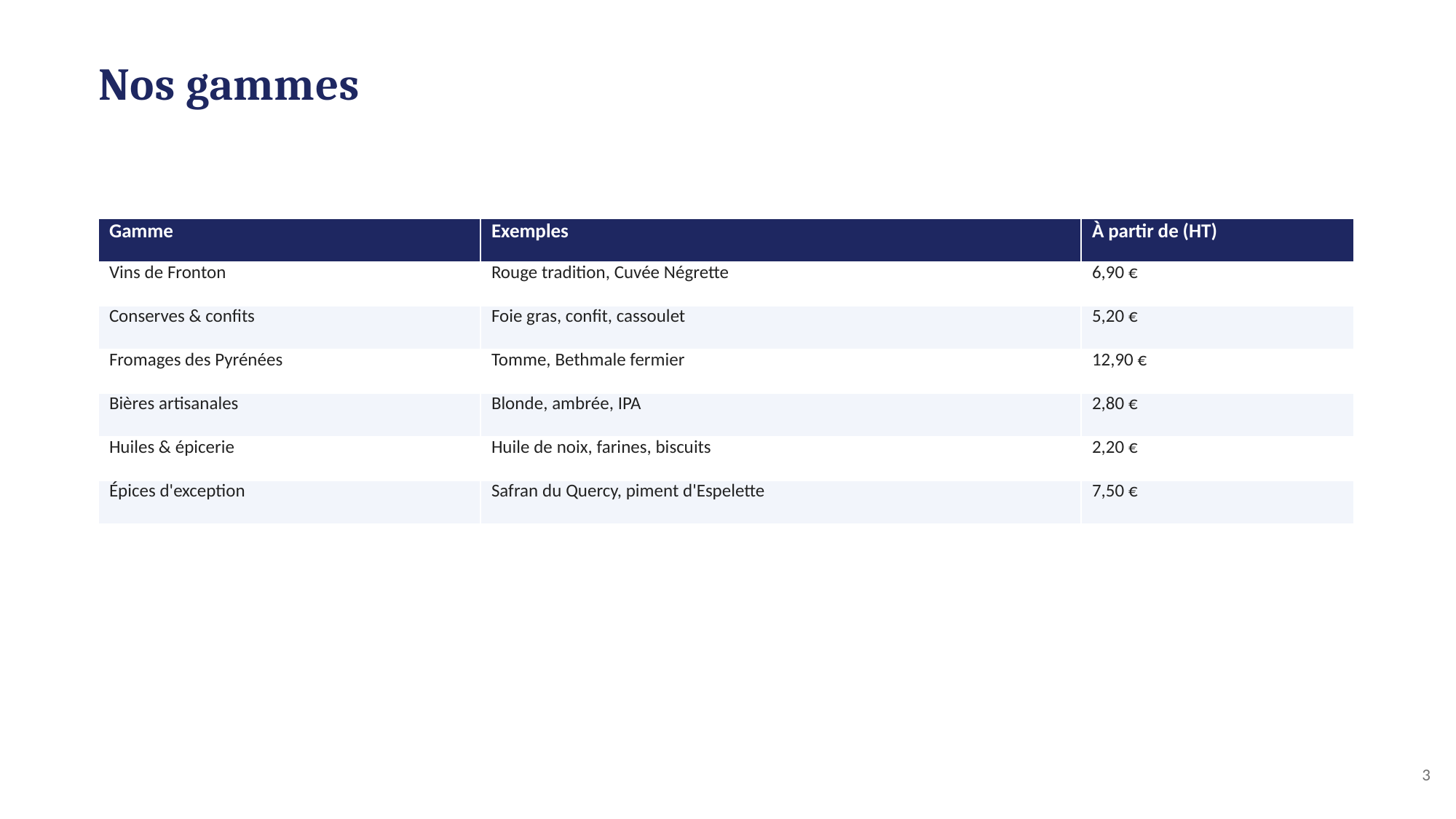

Nos gammes
| Gamme | Exemples | À partir de (HT) |
| --- | --- | --- |
| Vins de Fronton | Rouge tradition, Cuvée Négrette | 6,90 € |
| Conserves & confits | Foie gras, confit, cassoulet | 5,20 € |
| Fromages des Pyrénées | Tomme, Bethmale fermier | 12,90 € |
| Bières artisanales | Blonde, ambrée, IPA | 2,80 € |
| Huiles & épicerie | Huile de noix, farines, biscuits | 2,20 € |
| Épices d'exception | Safran du Quercy, piment d'Espelette | 7,50 € |
3